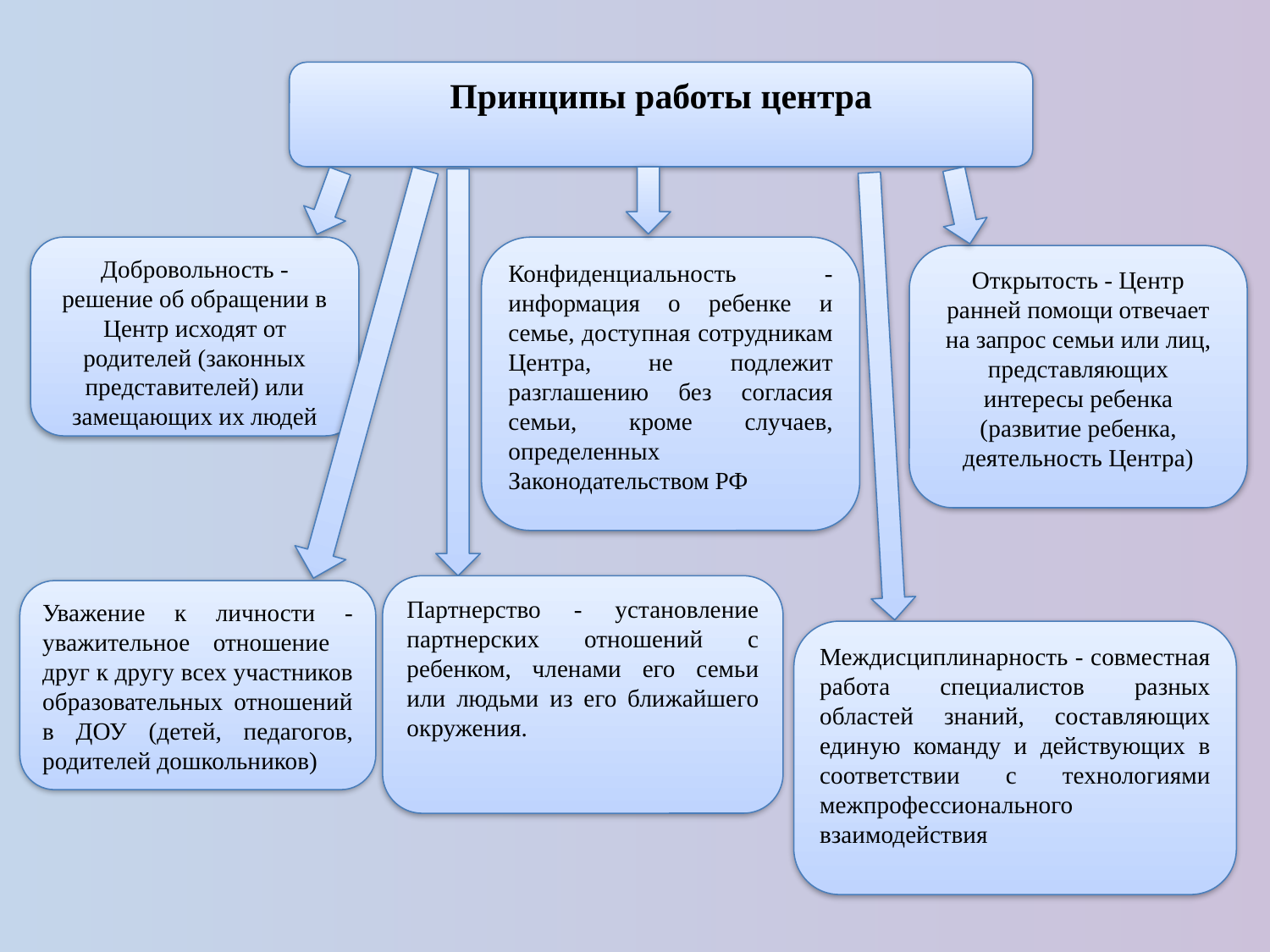

Принципы работы центра

Добровольность - решение об обращении в Центр исходят от родителей (законных представителей) или замещающих их людей
Конфиденциальность - информация о ребенке и семье, доступная сотрудникам Центра, не подлежит разглашению без согласия семьи, кроме случаев, определенных Законодательством РФ
Открытость - Центр ранней помощи отвечает на запрос семьи или лиц, представляющих интересы ребенка (развитие ребенка, деятельность Центра)
Партнерство - установление партнерских отношений с ребенком, членами его семьи или людьми из его ближайшего окружения.
Уважение к личности - уважительное отношение  друг к другу всех участников образовательных отношений в ДОУ (детей, педагогов, родителей дошкольников)
Междисциплинарность - совместная работа специалистов разных областей знаний, составляющих единую команду и действующих в соответствии с технологиями межпрофессионального взаимодействия